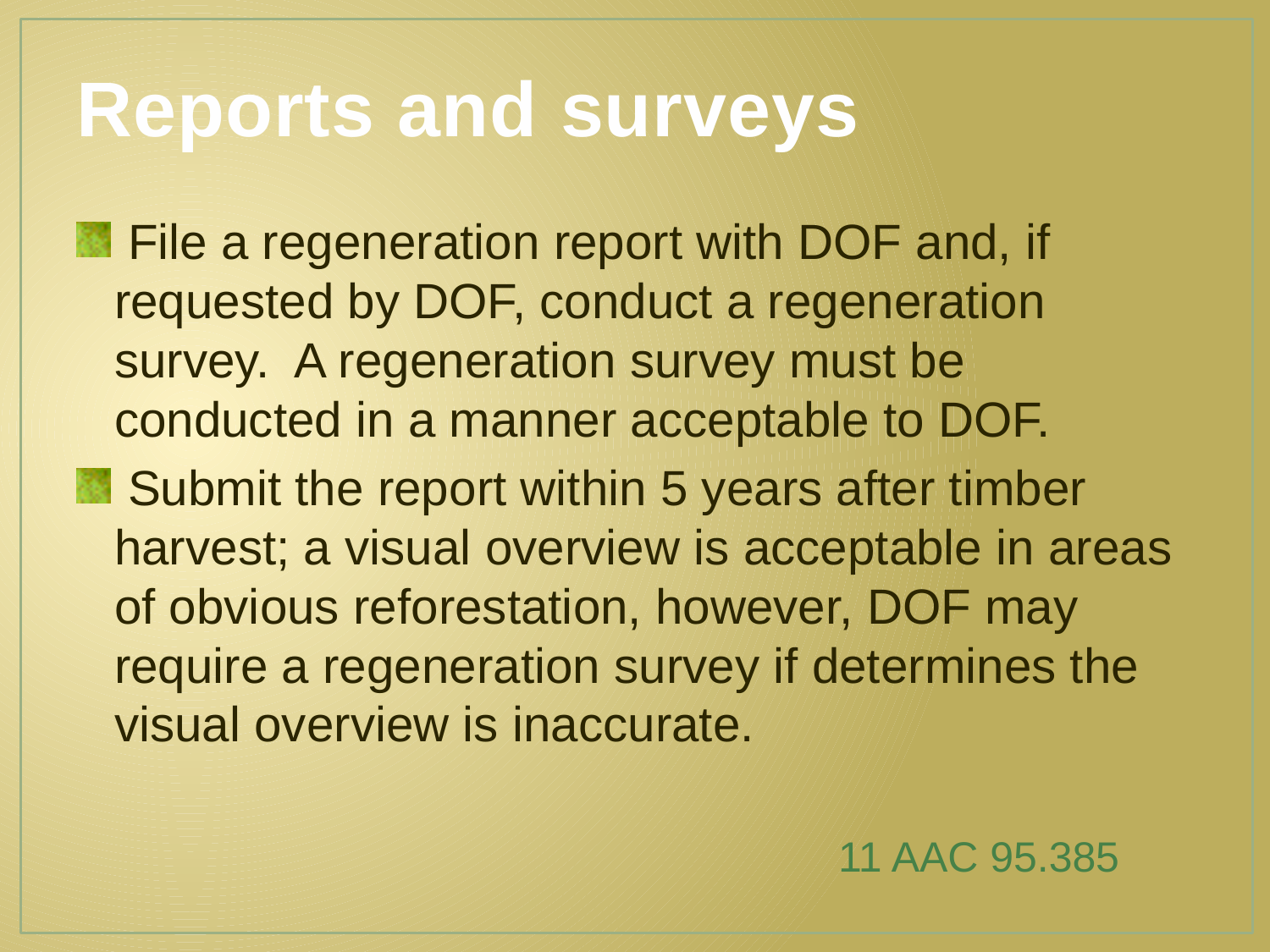

# Reports and surveys
 File a regeneration report with DOF and, if requested by DOF, conduct a regeneration survey.  A regeneration survey must be conducted in a manner acceptable to DOF.
 Submit the report within 5 years after timber harvest; a visual overview is acceptable in areas of obvious reforestation, however, DOF may require a regeneration survey if determines the visual overview is inaccurate.

						11 AAC 95.385